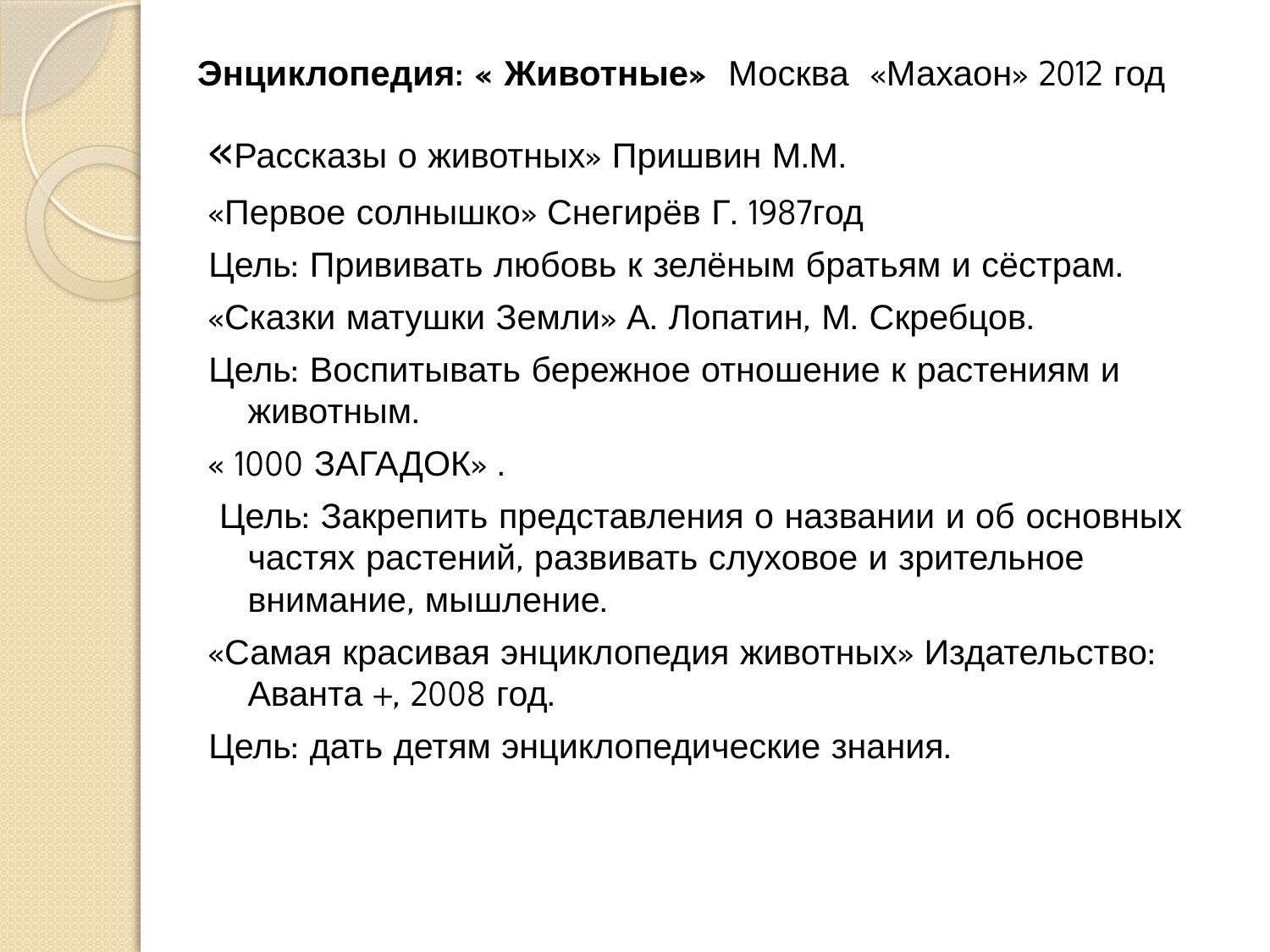

# Энциклопедия: « Животные»  Москва  «Махаон» 2012 год
«Рассказы о животных» Пришвин М.М.
«Первое солнышко» Снегирёв Г. 1987год
Цель: Прививать любовь к зелёным братьям и сёстрам.
«Сказки матушки Земли» А. Лопатин, М. Скребцов.
Цель: Воспитывать бережное отношение к растениям и животным.
« 1000 ЗАГАДОК» .
 Цель: Закрепить представления о названии и об основных частях растений, развивать слуховое и зрительное внимание, мышление.
«Самая красивая энциклопедия животных» Издательство: Аванта +, 2008 год.
Цель: дать детям энциклопедические знания.